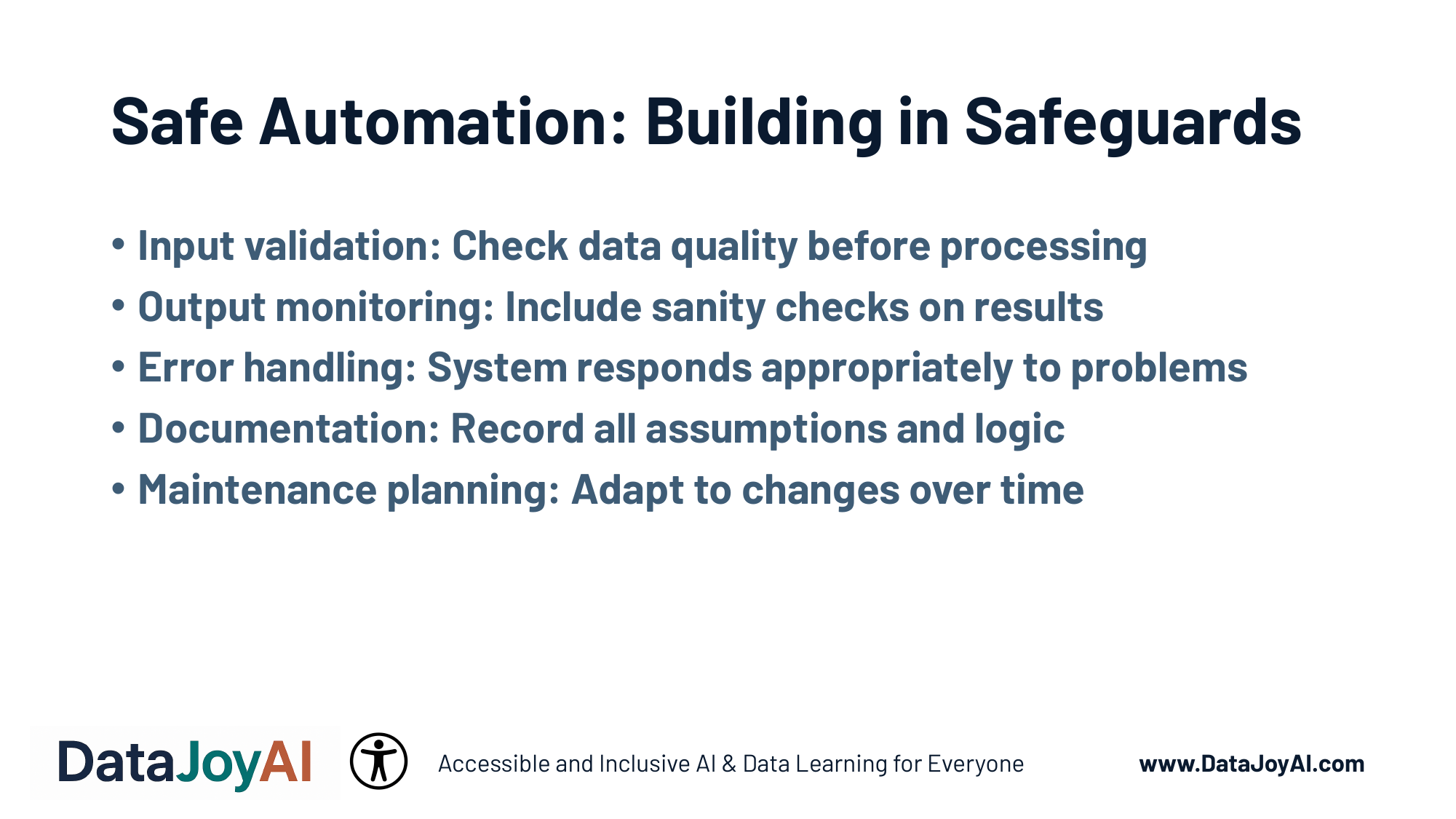

# Safe Automation: Building in Safeguards
Input validation: Check data quality before processing
Output monitoring: Include sanity checks on results
Error handling: System responds appropriately to problems
Documentation: Record all assumptions and logic
Maintenance planning: Adapt to changes over time